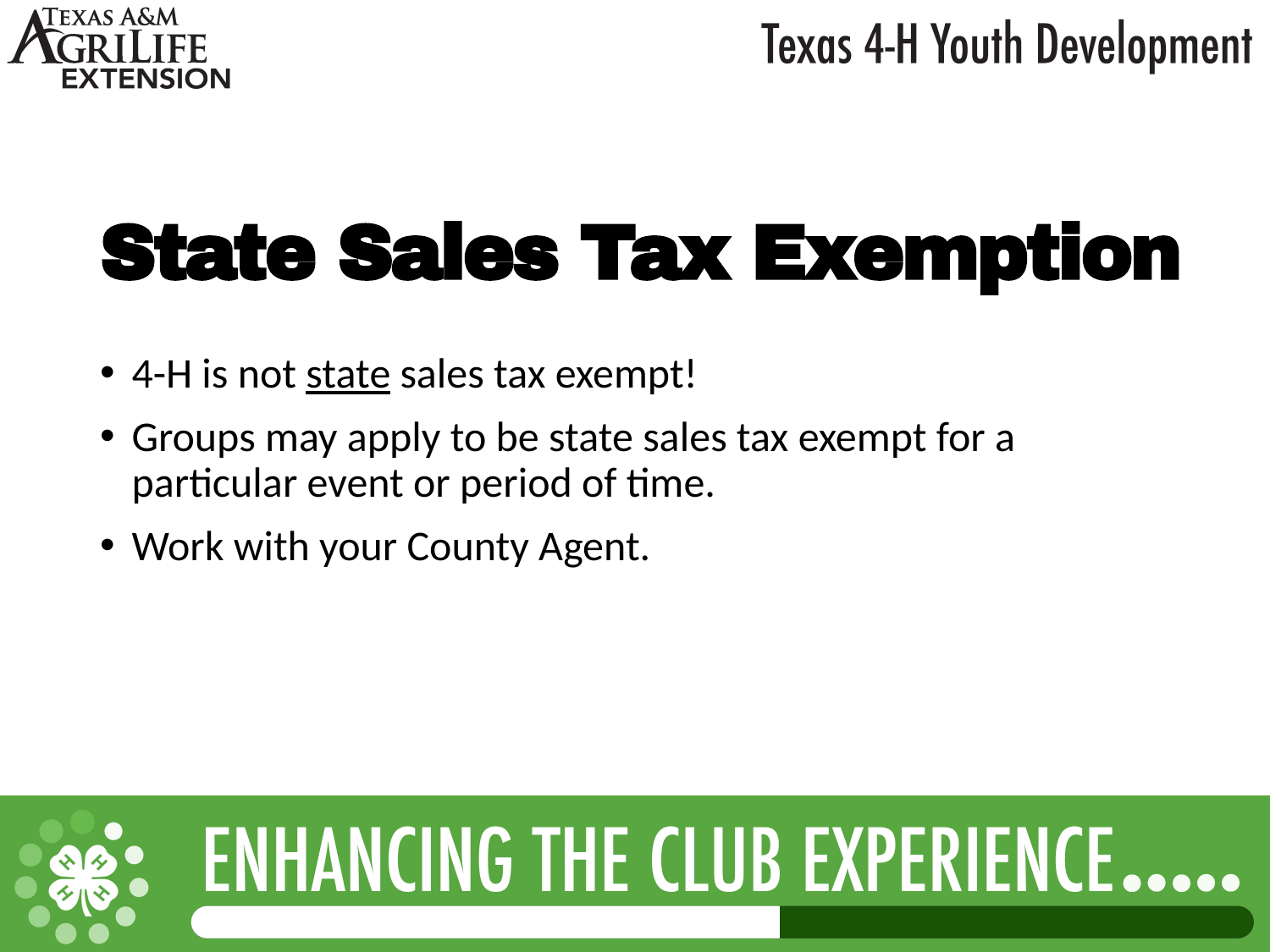

# State Sales Tax Exemption
4-H is not state sales tax exempt!
Groups may apply to be state sales tax exempt for a particular event or period of time.
Work with your County Agent.